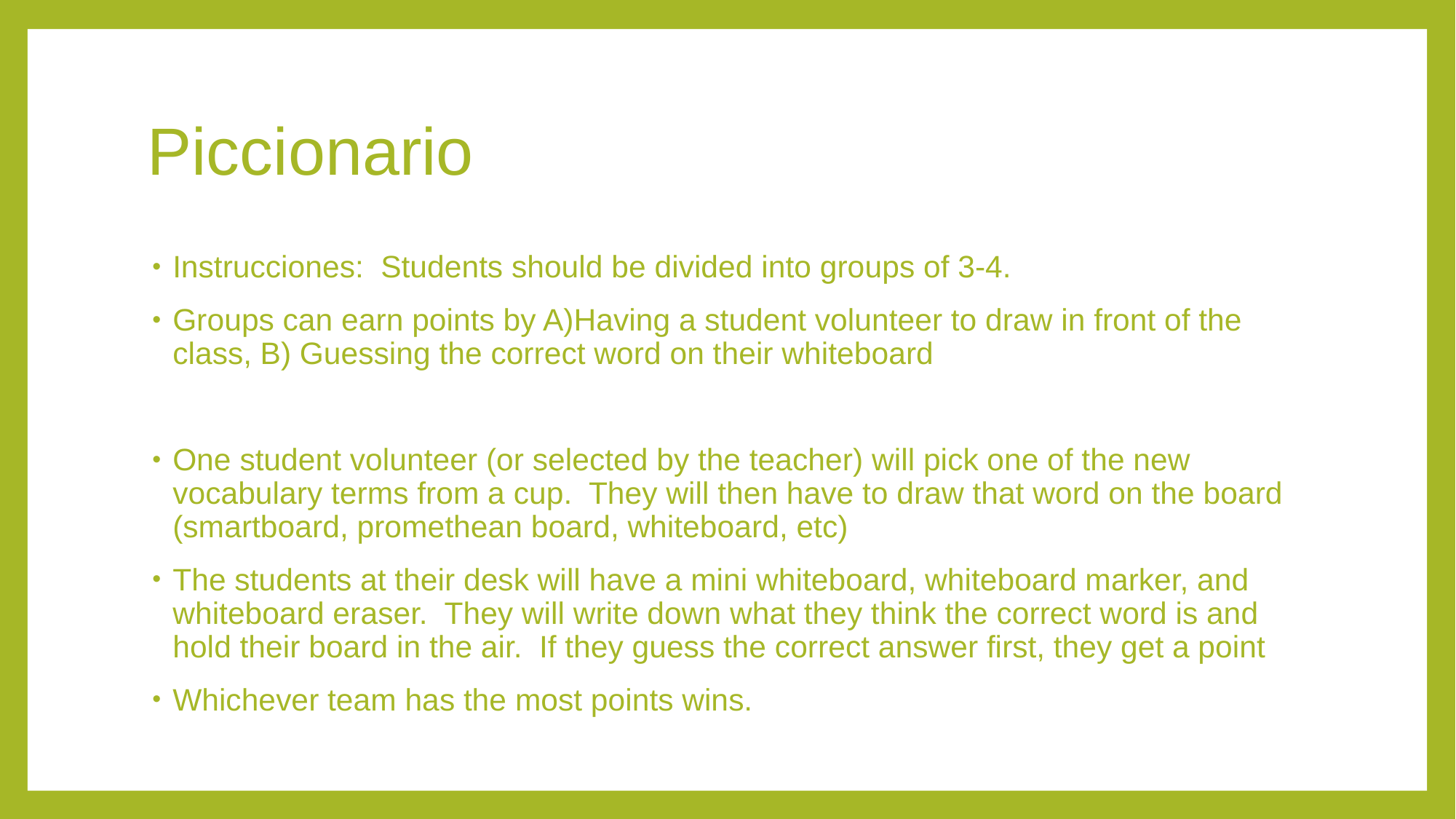

# Piccionario
Instrucciones:  Students should be divided into groups of 3-4.
Groups can earn points by A)Having a student volunteer to draw in front of the class, B) Guessing the correct word on their whiteboard

One student volunteer (or selected by the teacher) will pick one of the new vocabulary terms from a cup.  They will then have to draw that word on the board (smartboard, promethean board, whiteboard, etc)
The students at their desk will have a mini whiteboard, whiteboard marker, and whiteboard eraser.  They will write down what they think the correct word is and hold their board in the air.  If they guess the correct answer first, they get a point
Whichever team has the most points wins.